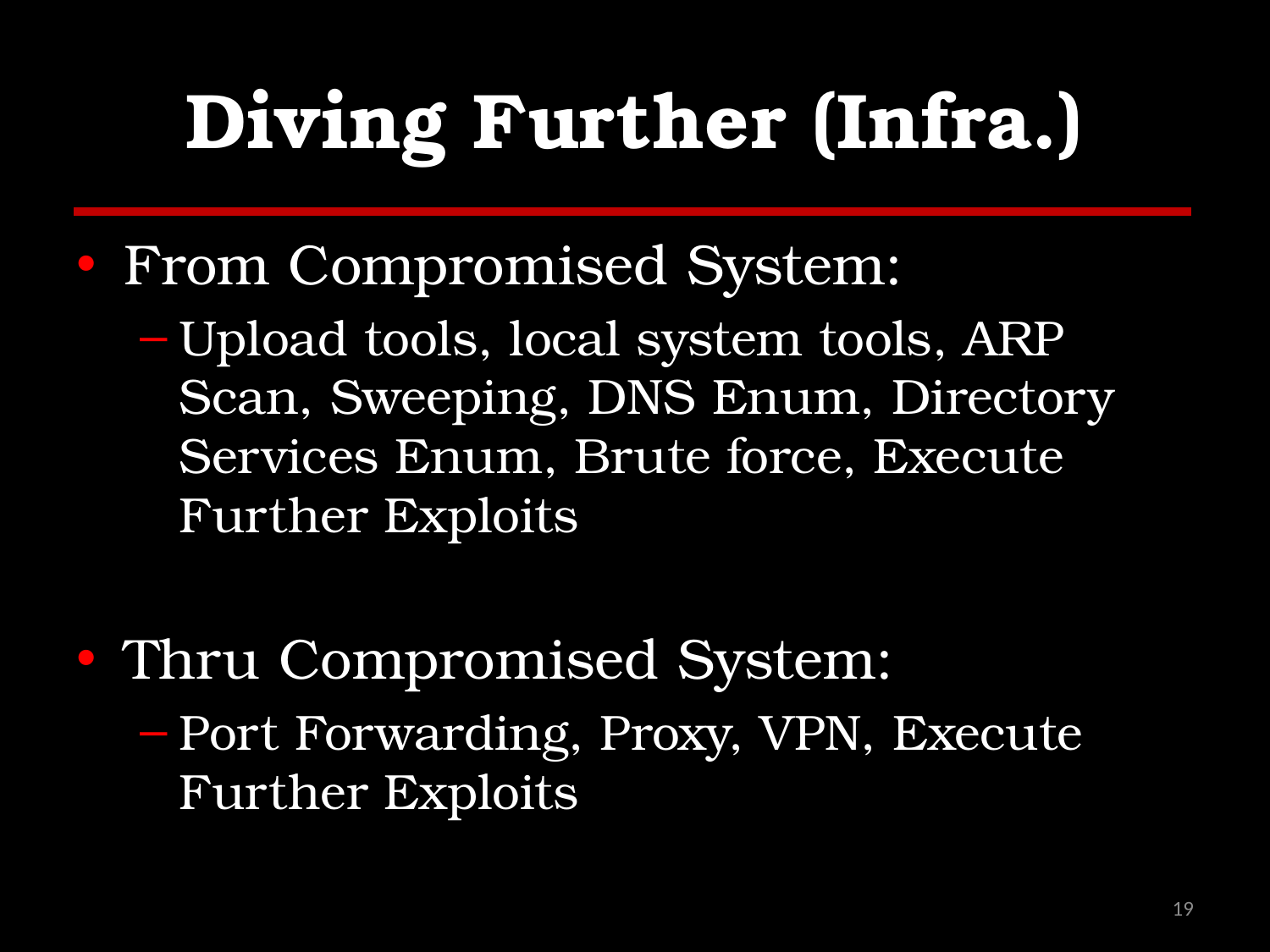

# Diving Further (Infra.)
From Compromised System:
Upload tools, local system tools, ARP Scan, Sweeping, DNS Enum, Directory Services Enum, Brute force, Execute Further Exploits

Thru Compromised System:
Port Forwarding, Proxy, VPN, Execute Further Exploits
19